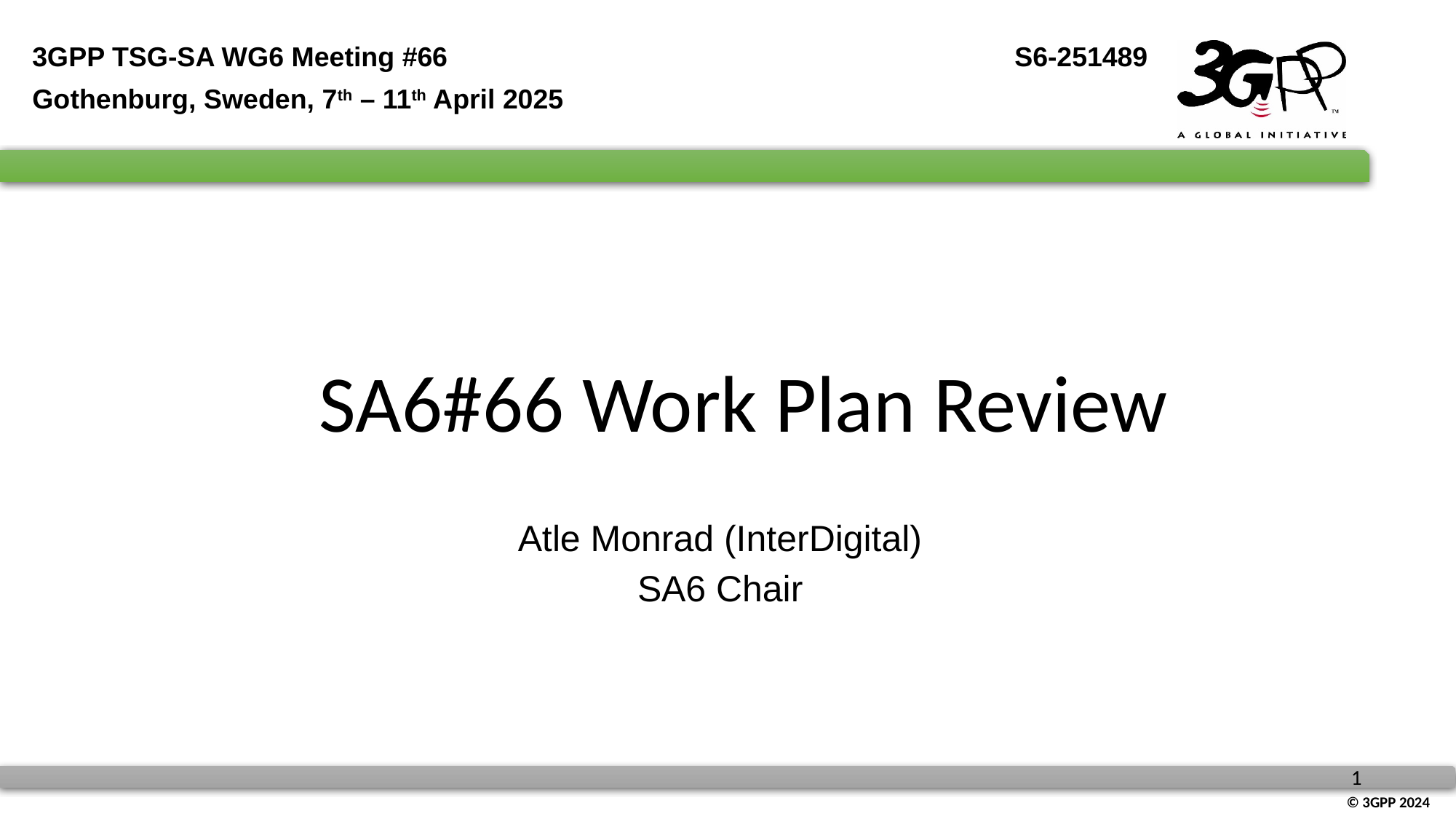

3GPP TSG-SA WG6 Meeting #66						S6-251489
Gothenburg, Sweden, 7th – 11th April 2025
# SA6#66 Work Plan Review
Atle Monrad (InterDigital)
SA6 Chair